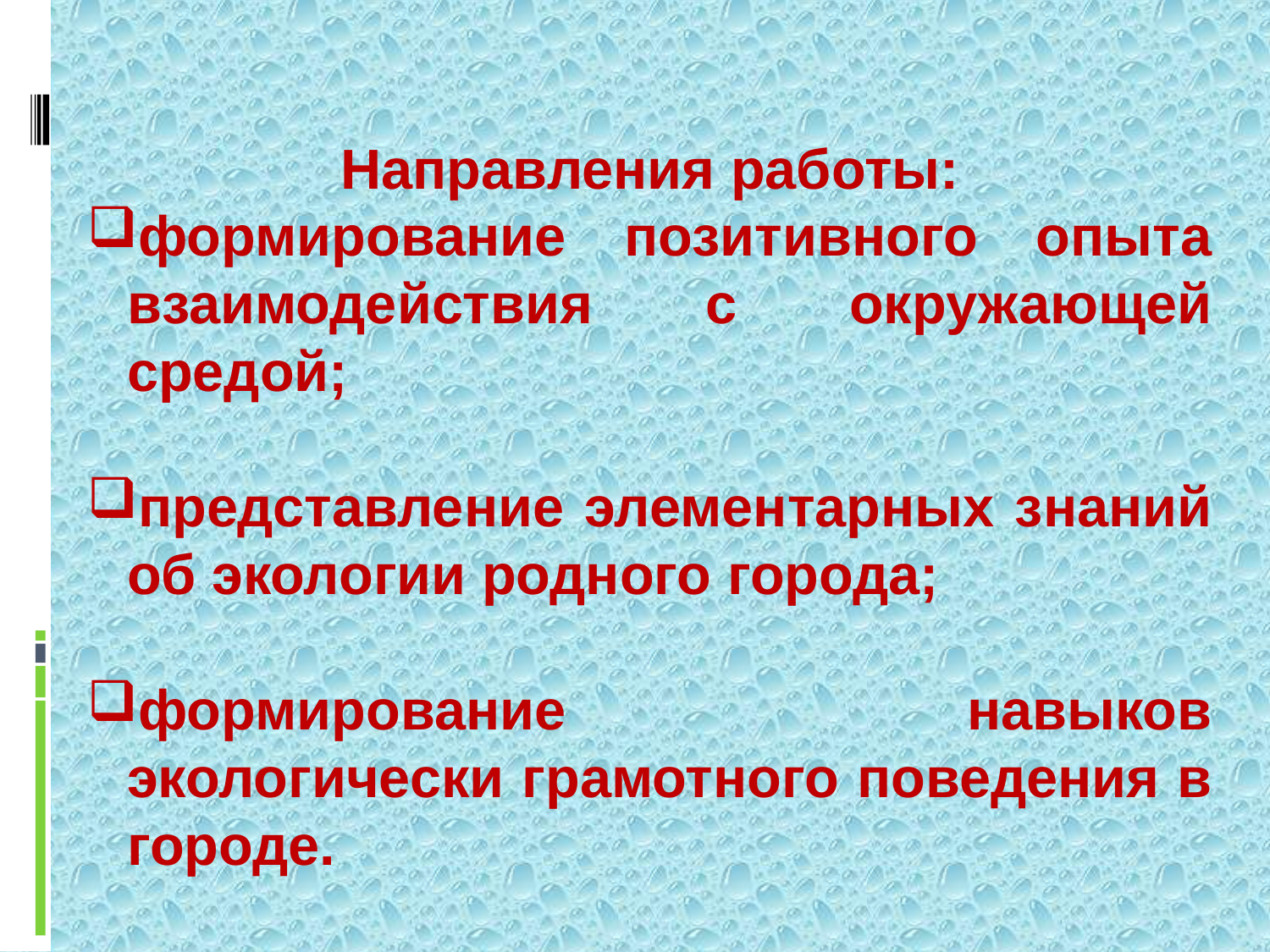

Направления работы:
формирование позитивного опыта взаимодействия с окружающей средой;

представление элементарных знаний об экологии родного города;

формирование навыков экологически грамотного поведения в городе.